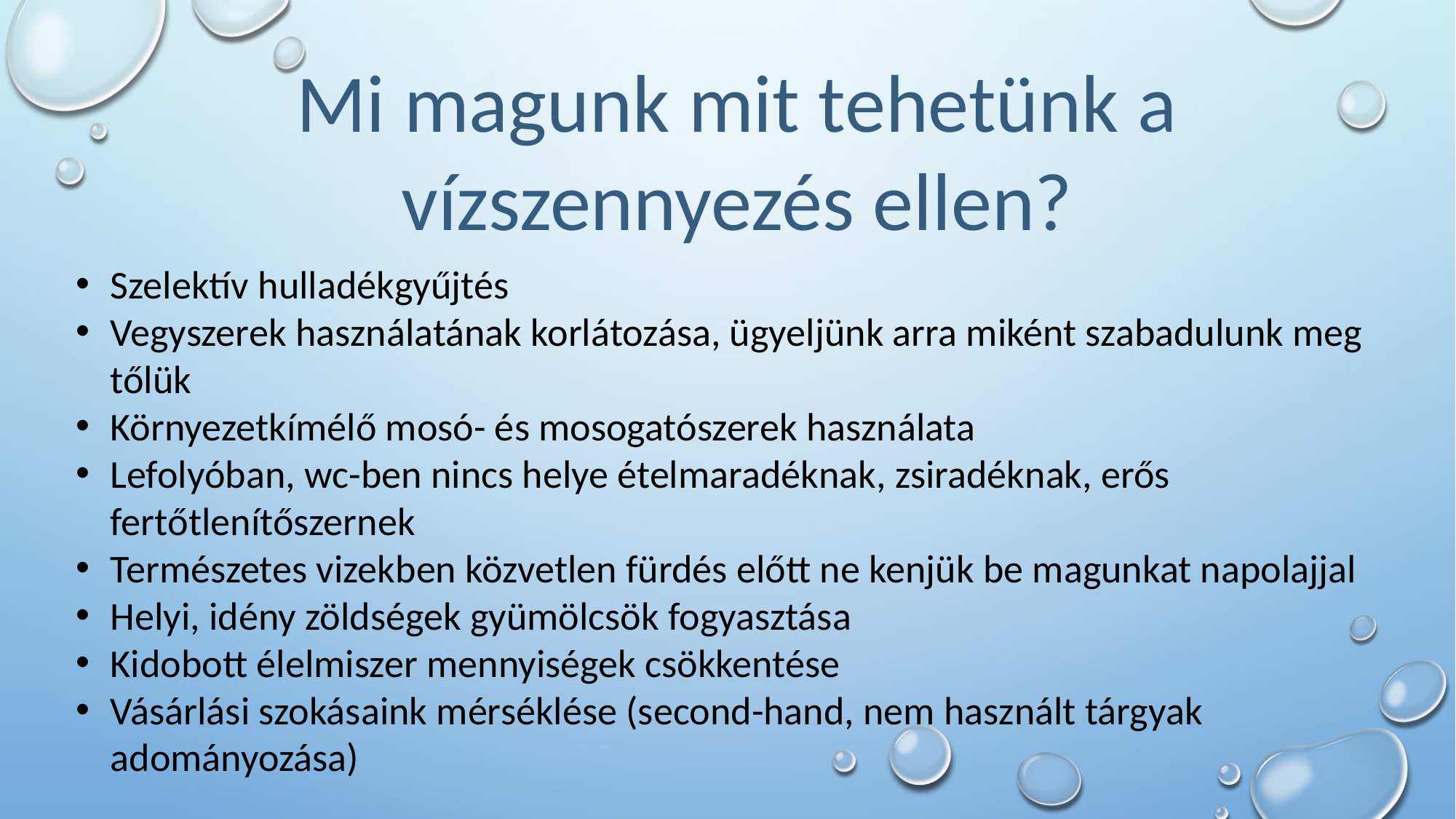

Mi magunk mit tehetünk a vízszennyezés ellen?
Szelektív hulladékgyűjtés
Vegyszerek használatának korlátozása, ügyeljünk arra miként szabadulunk meg tőlük
Környezetkímélő mosó- és mosogatószerek használata
Lefolyóban, wc-ben nincs helye ételmaradéknak, zsiradéknak, erős fertőtlenítőszernek
Természetes vizekben közvetlen fürdés előtt ne kenjük be magunkat napolajjal
Helyi, idény zöldségek gyümölcsök fogyasztása
Kidobott élelmiszer mennyiségek csökkentése
Vásárlási szokásaink mérséklése (second-hand, nem használt tárgyak adományozása)